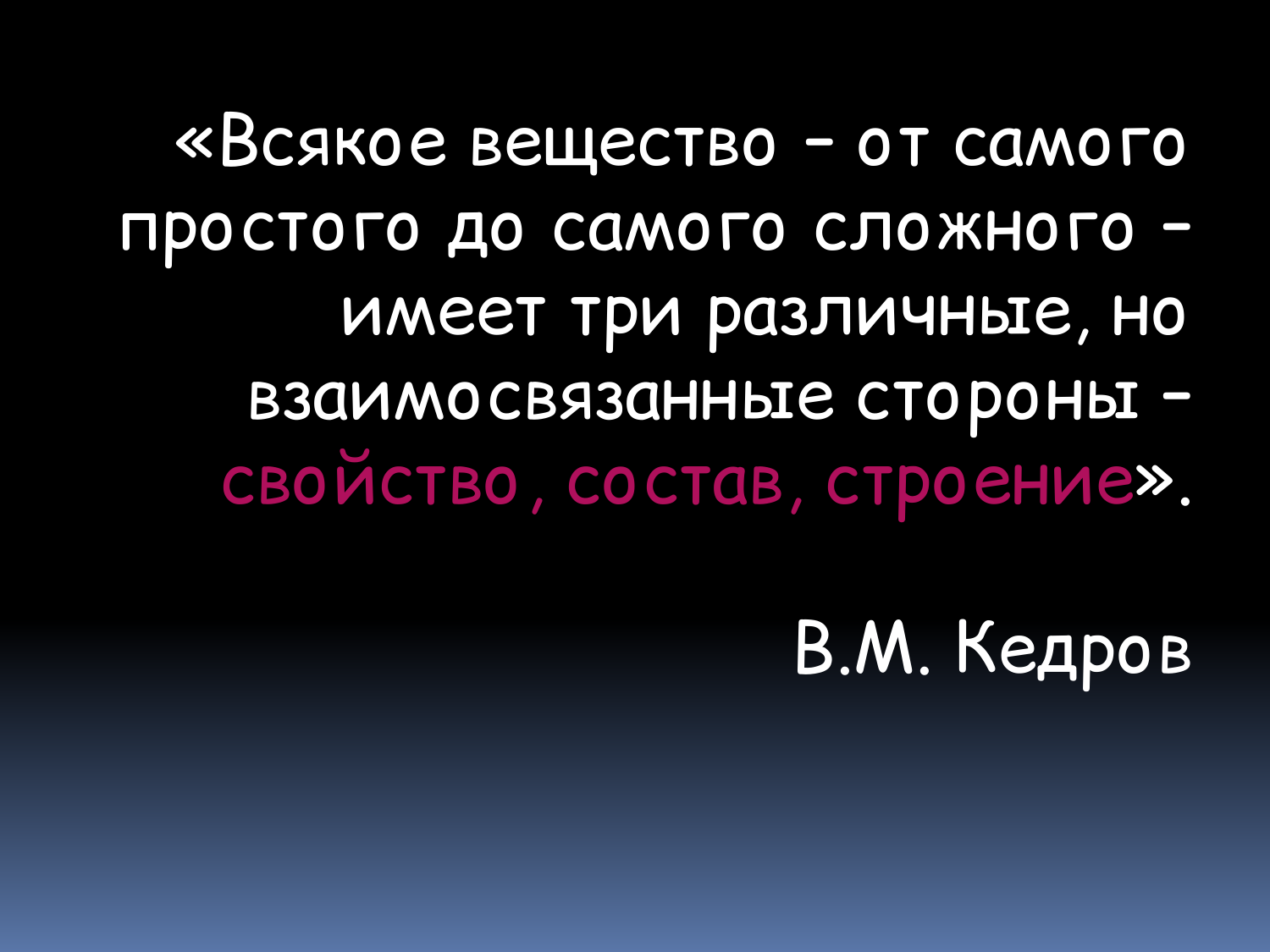

«Всякое вещество – от самого простого до самого сложного – имеет три различные, но взаимосвязанные стороны – свойство, состав, строение».

В.М. Кедров